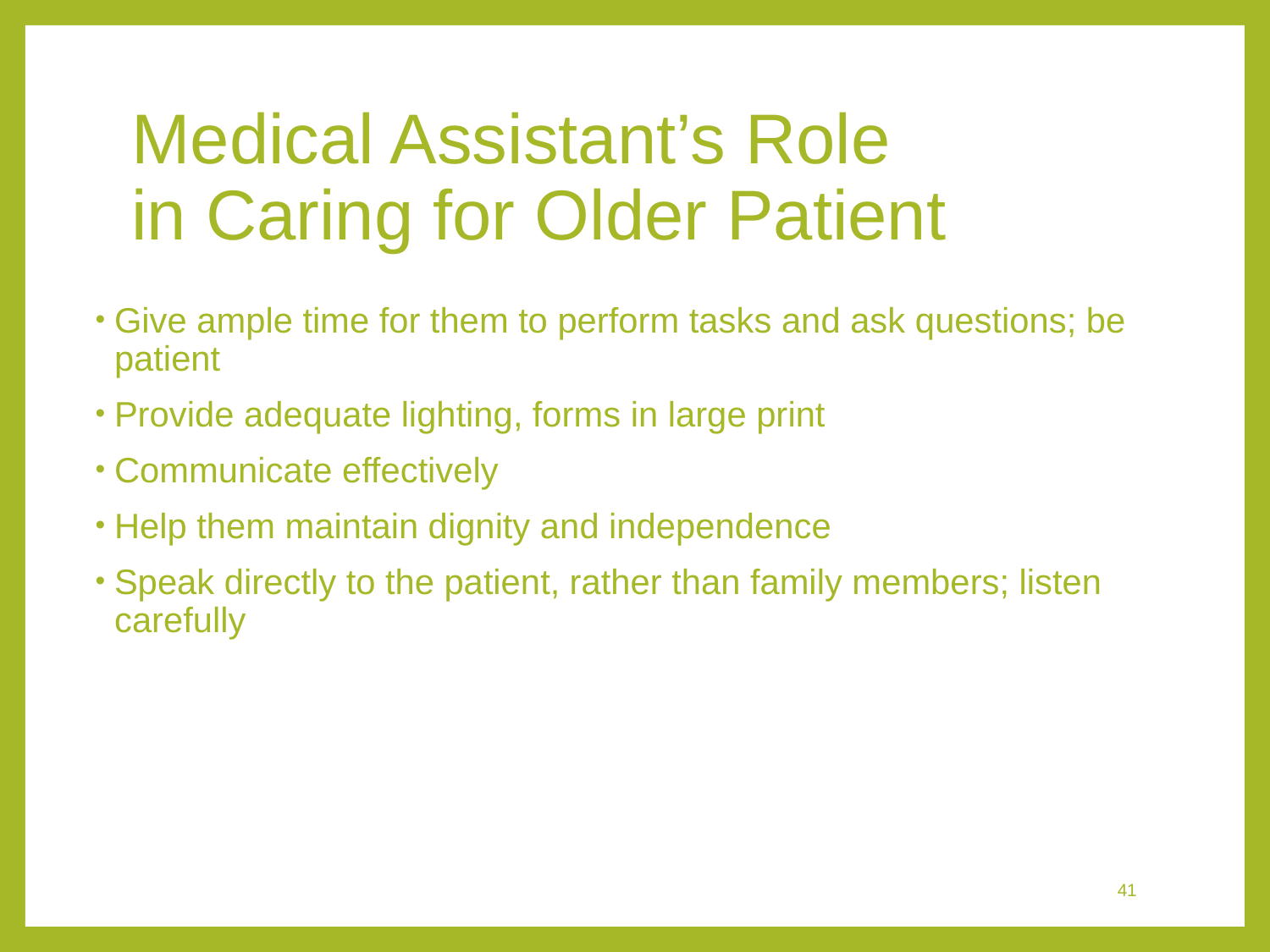

# Medical Assistant’s Role in Caring for Older Patient
Give ample time for them to perform tasks and ask questions; be patient
Provide adequate lighting, forms in large print
Communicate effectively
Help them maintain dignity and independence
Speak directly to the patient, rather than family members; listen carefully
 41